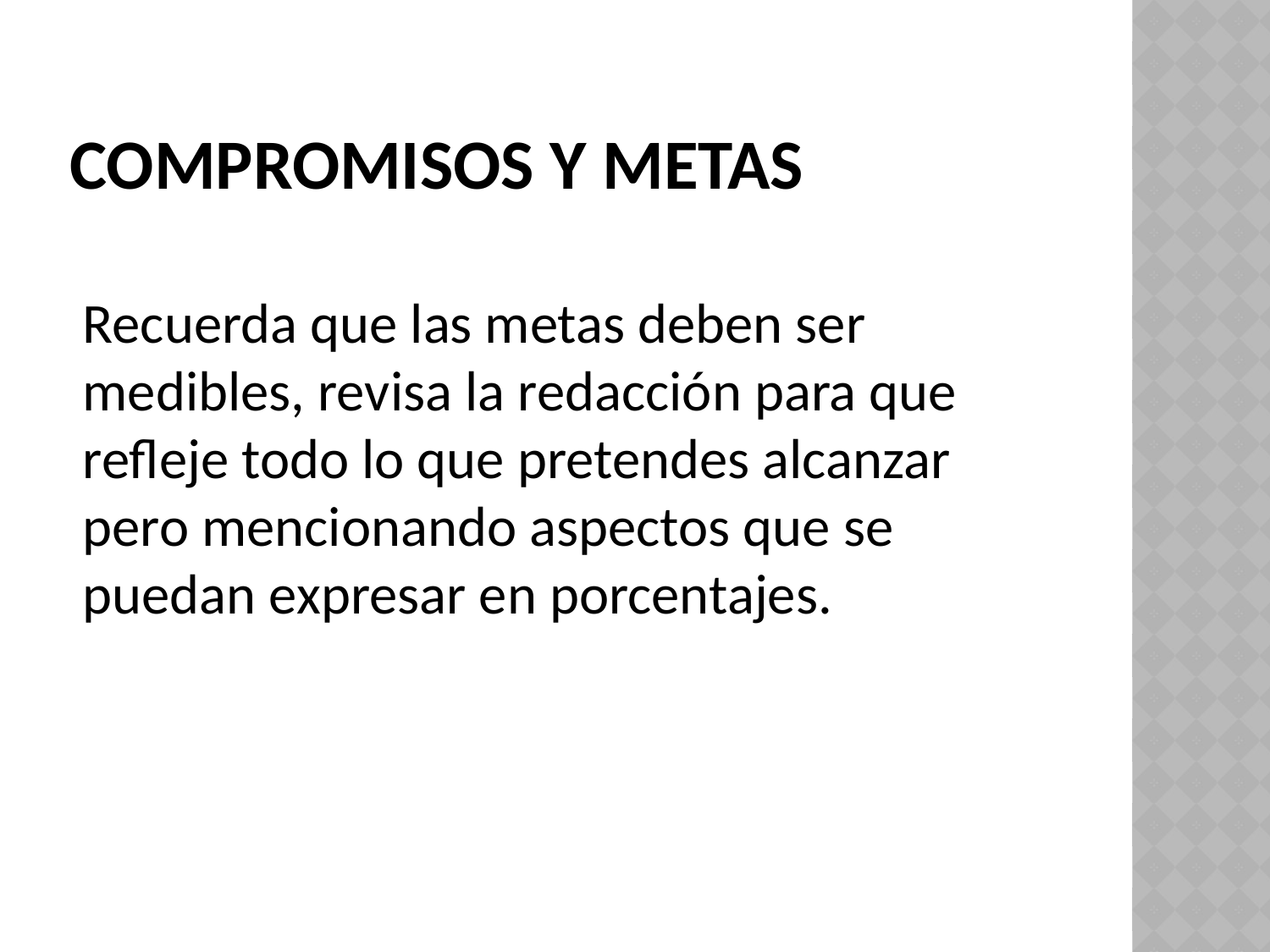

# COMPROMISOS Y METAS
Recuerda que las metas deben ser medibles, revisa la redacción para que refleje todo lo que pretendes alcanzar pero mencionando aspectos que se puedan expresar en porcentajes.